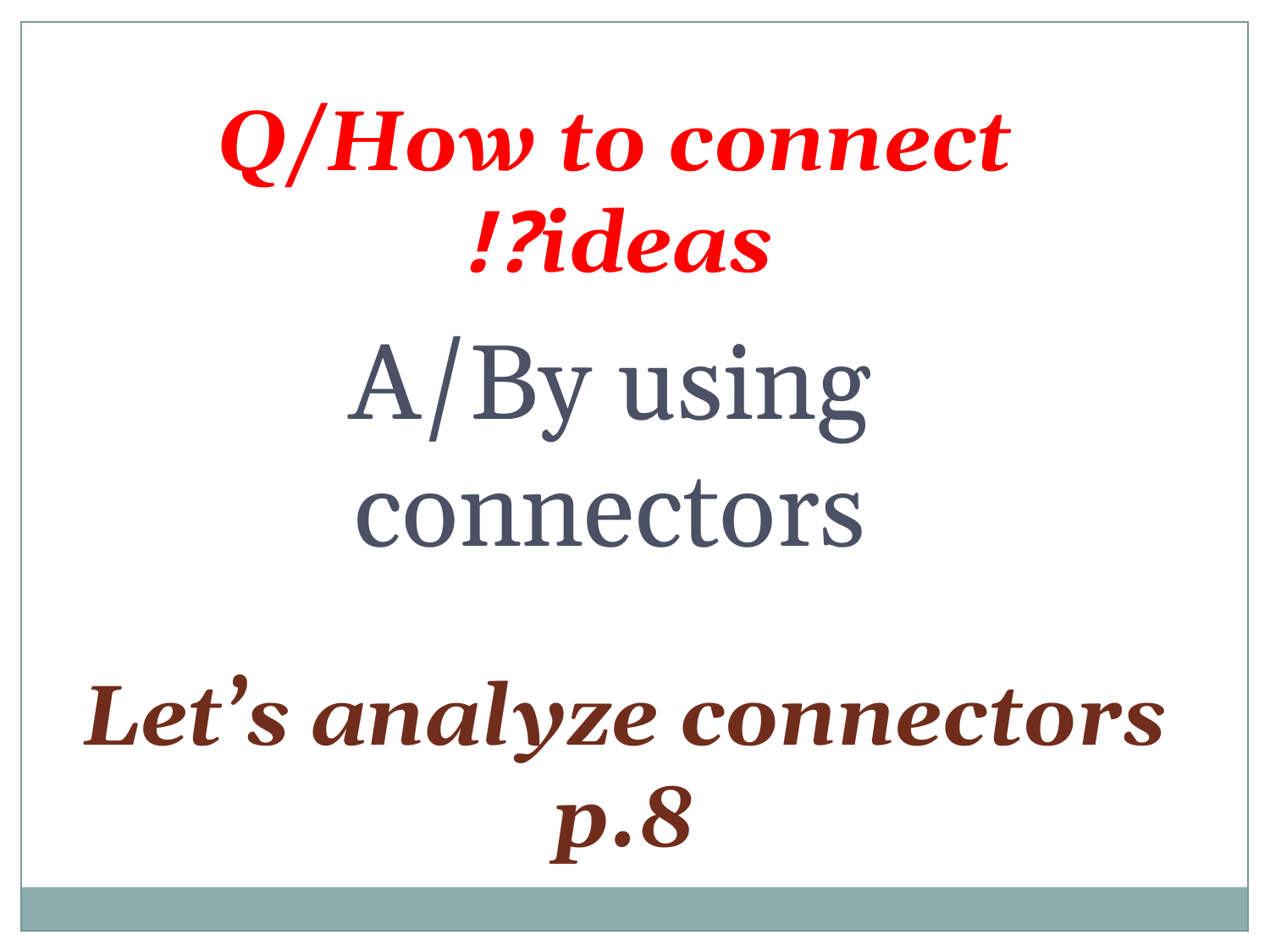

Q/How to connect ideas?!
A/By using connectors
Let’s analyze connectors p.8